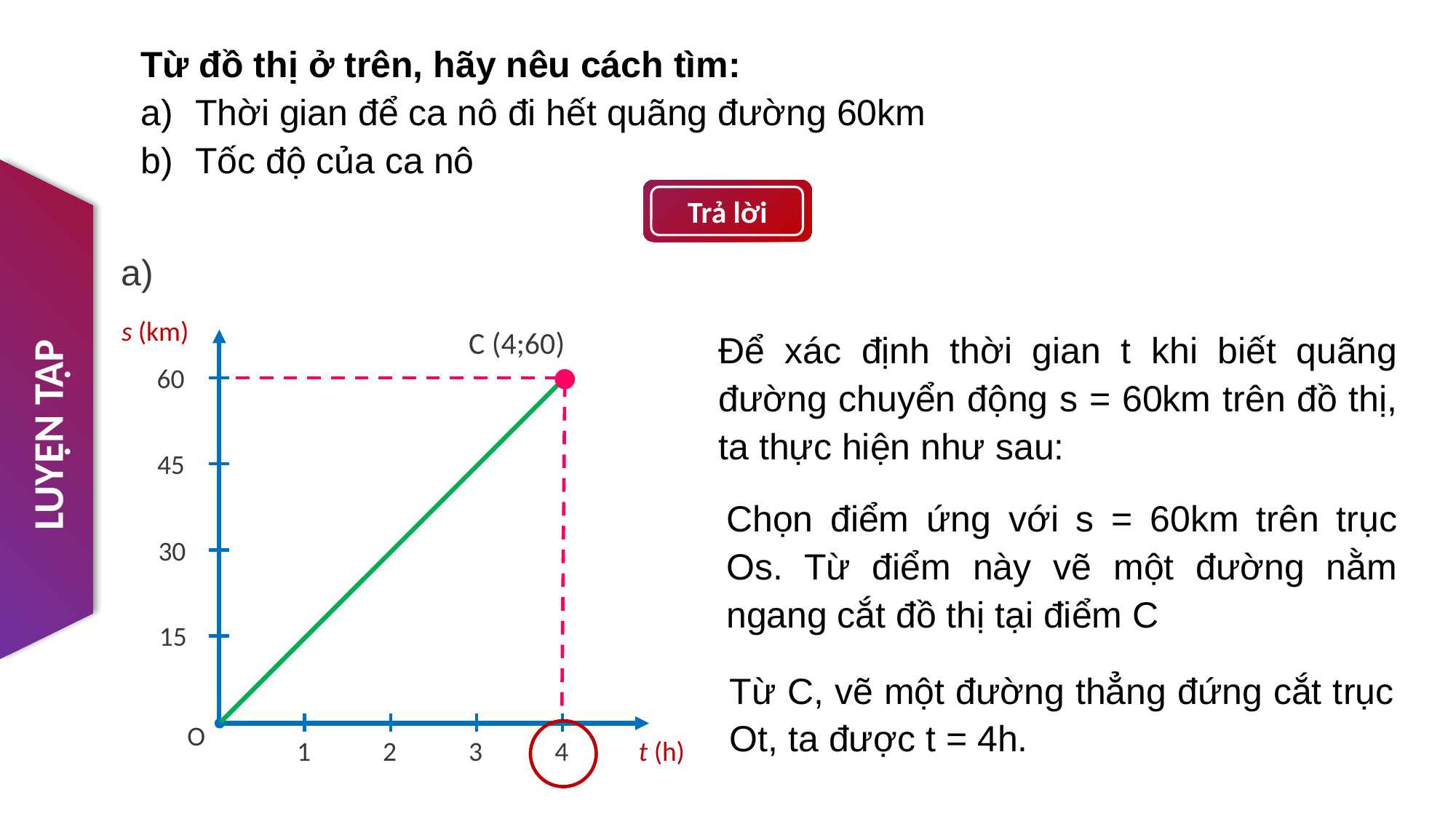

Từ đồ thị ở trên, hãy nêu cách tìm:
Thời gian để ca nô đi hết quãng đường 60km
Tốc độ của ca nô

LUYỆN TẬP
Trả lời

a)
s (km)
60
45
30
15
O
1
2
3
4

t (h)
Để xác định thời gian t khi biết quãng đường chuyển động s = 60km trên đồ thị, ta thực hiện như sau:
C (4;60)

Chọn điểm ứng với s = 60km trên trục Os. Từ điểm này vẽ một đường nằm ngang cắt đồ thị tại điểm C
Từ C, vẽ một đường thẳng đứng cắt trục Ot, ta được t = 4h.